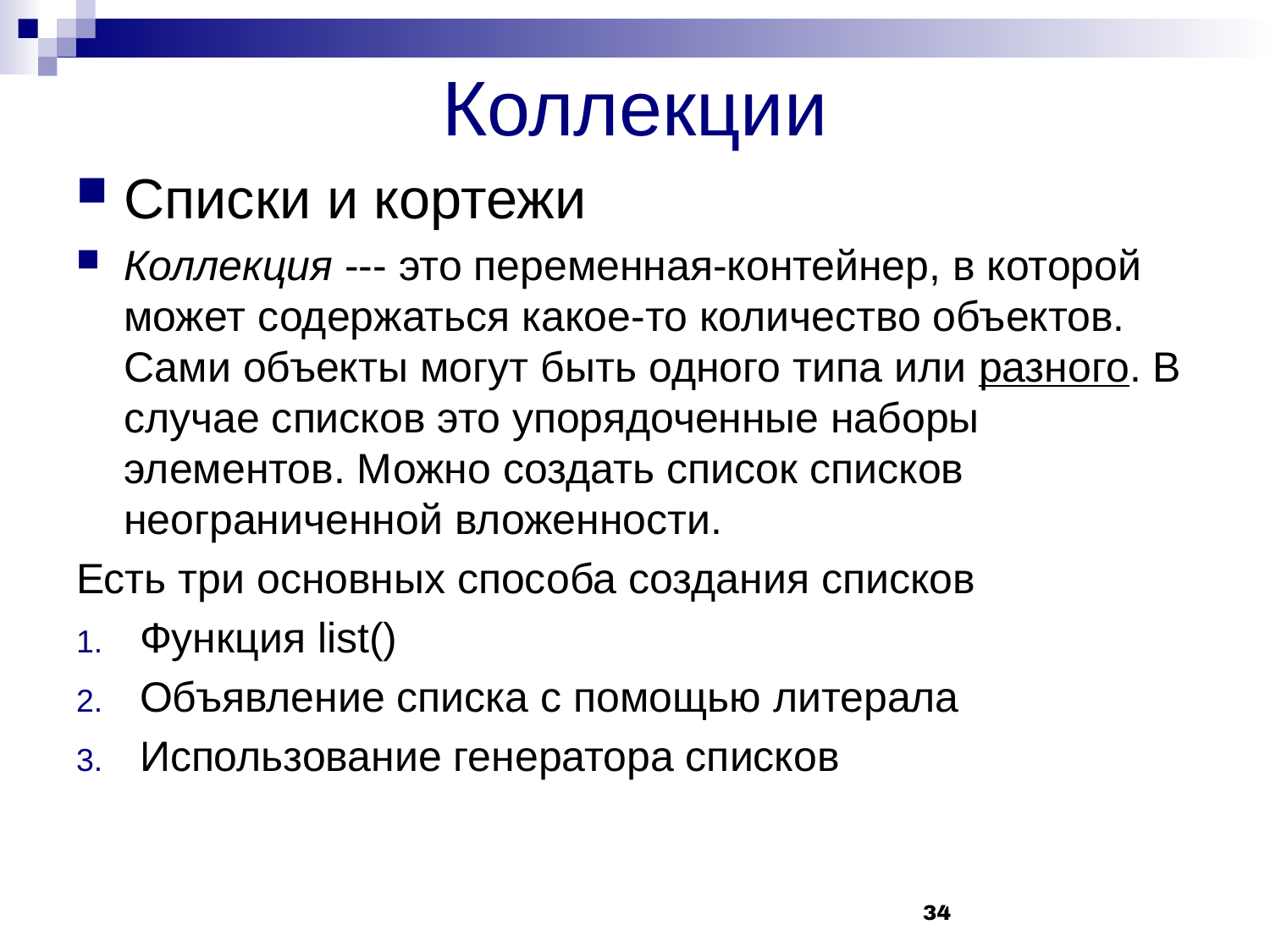

# Коллекции
Списки и кортежи
Коллекция --- это переменная-контейнер, в которой может содержаться какое-то количество объектов. Сами объекты могут быть одного типа или разного. В случае списков это упорядоченные наборы элементов. Можно создать список списков неограниченной вложенности.
Есть три основных способа создания списков
Функция list()
Объявление списка с помощью литерала
Использование генератора списков

34